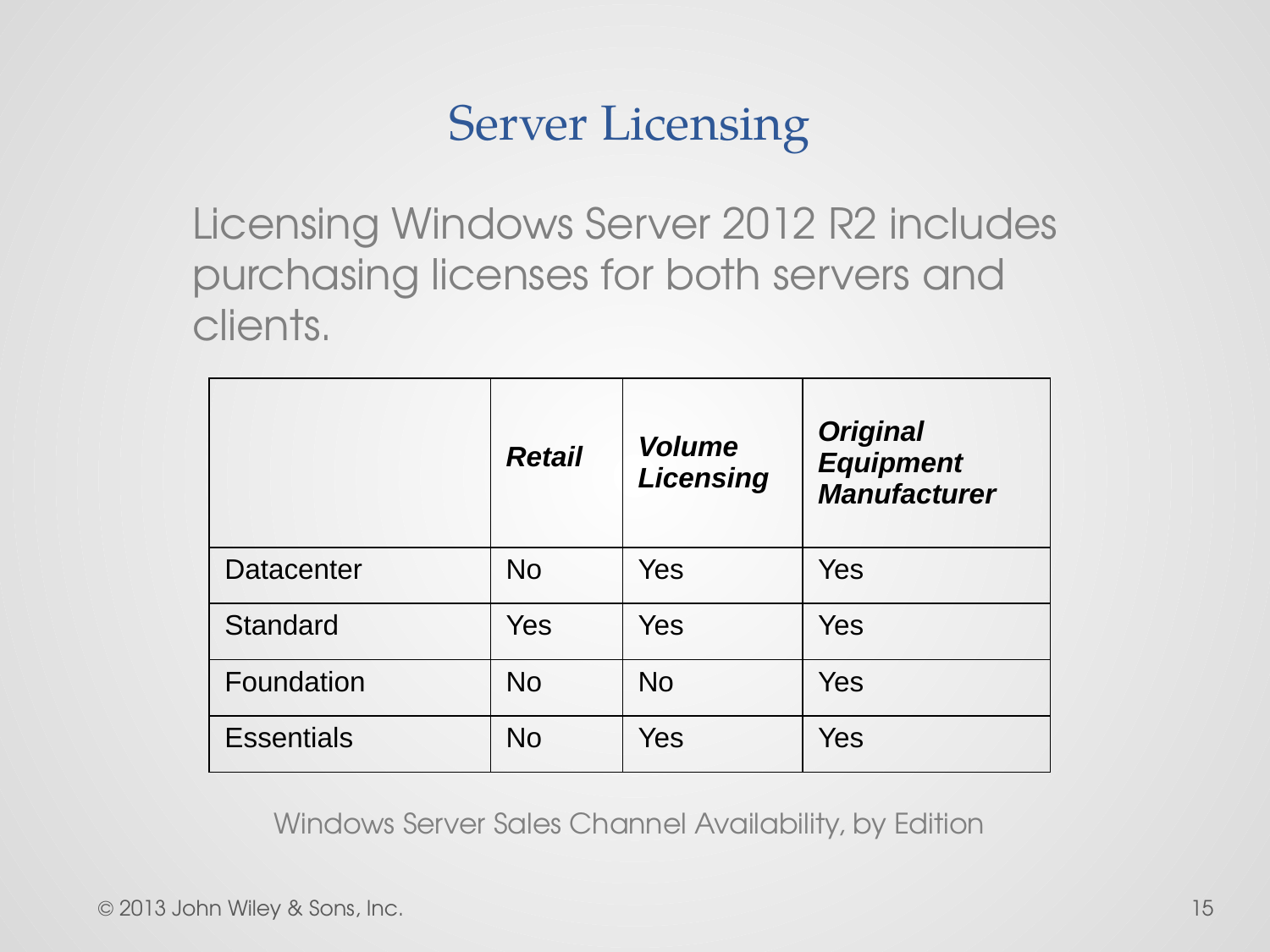

# Server Licensing
Licensing Windows Server 2012 R2 includes purchasing licenses for both servers and clients.
|  | Retail | Volume Licensing | Original Equipment Manufacturer |
| --- | --- | --- | --- |
| Datacenter | No | Yes | Yes |
| Standard | Yes | Yes | Yes |
| Foundation | No | No | Yes |
| Essentials | No | Yes | Yes |
Windows Server Sales Channel Availability, by Edition
© 2013 John Wiley & Sons, Inc.
15